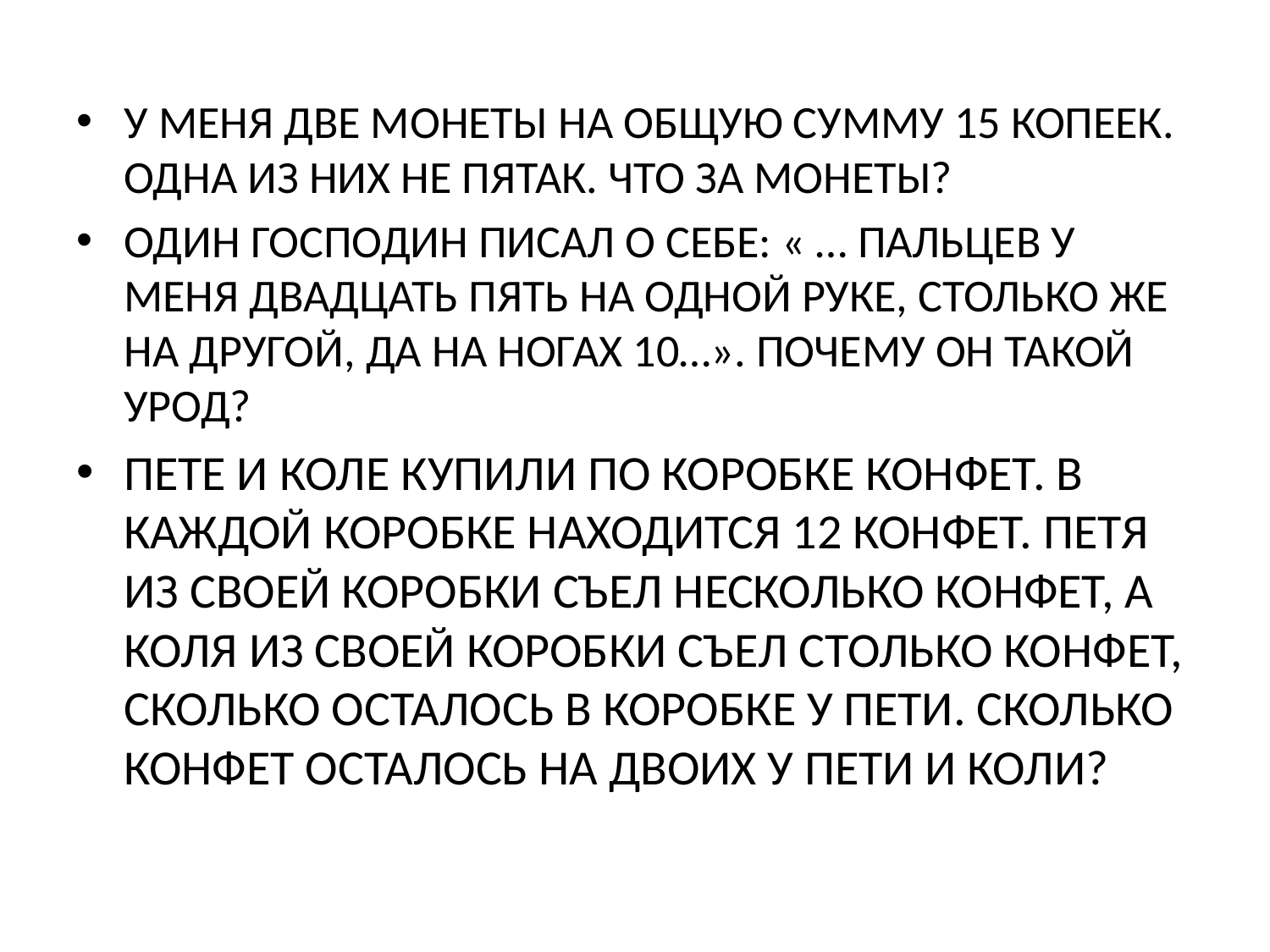

#
У меня две монеты на общую сумму 15 копеек. Одна из них не пятак. Что за монеты?
Один господин писал о себе: « … пальцев у меня двадцать пять на одной руке, столько же на другой, да на ногах 10…». Почему он такой урод?
Пете и Коле купили по коробке конфет. В каждой коробке находится 12 конфет. Петя из своей коробки съел несколько конфет, а Коля из своей коробки съел столько конфет, сколько осталось в коробке у Пети. Сколько конфет осталось на двоих у Пети и Коли?